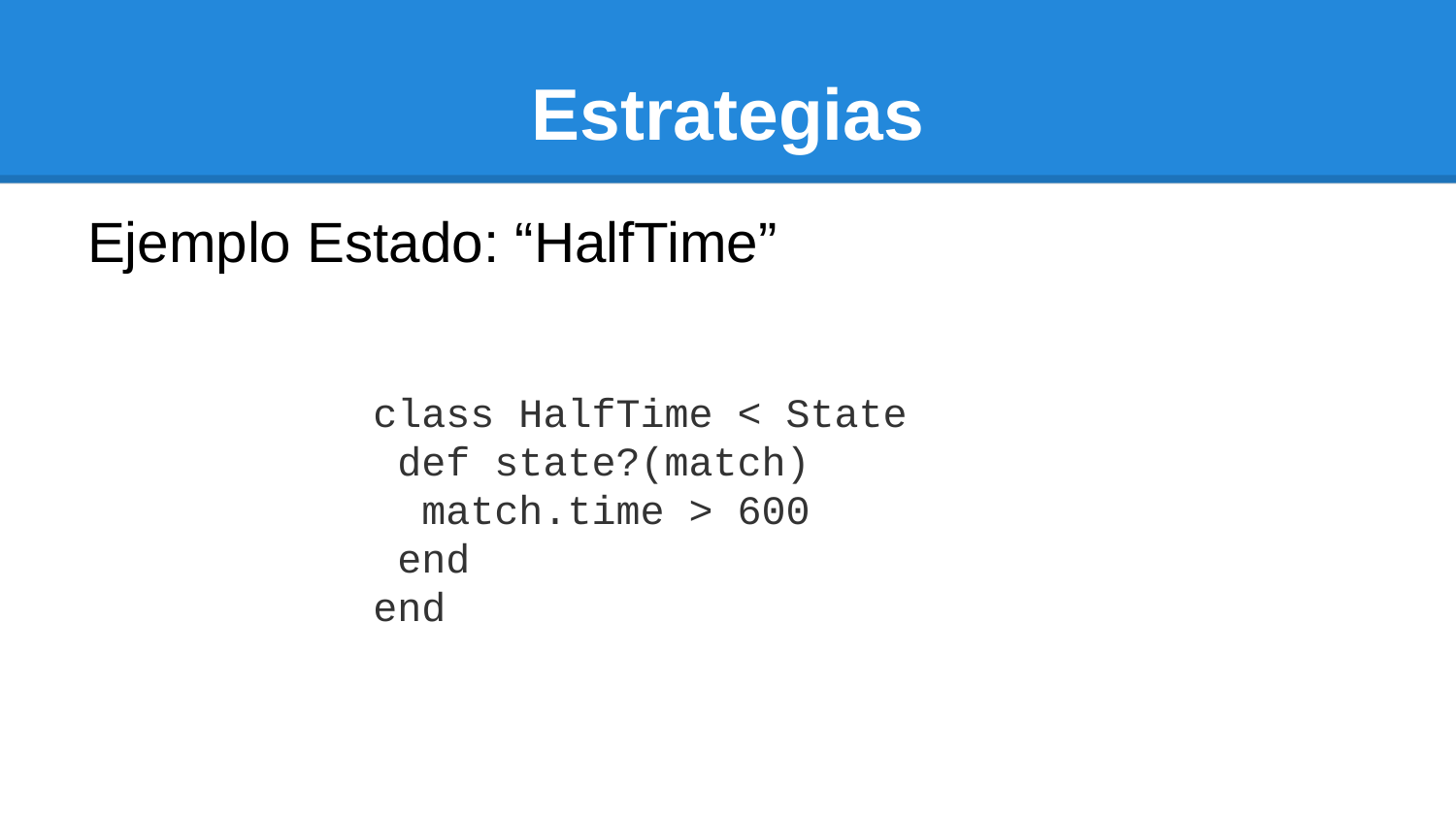

# Estrategias
Ejemplo Estado: “HalfTime”

class HalfTime < State
 def state?(match)
  match.time > 600
 end
end